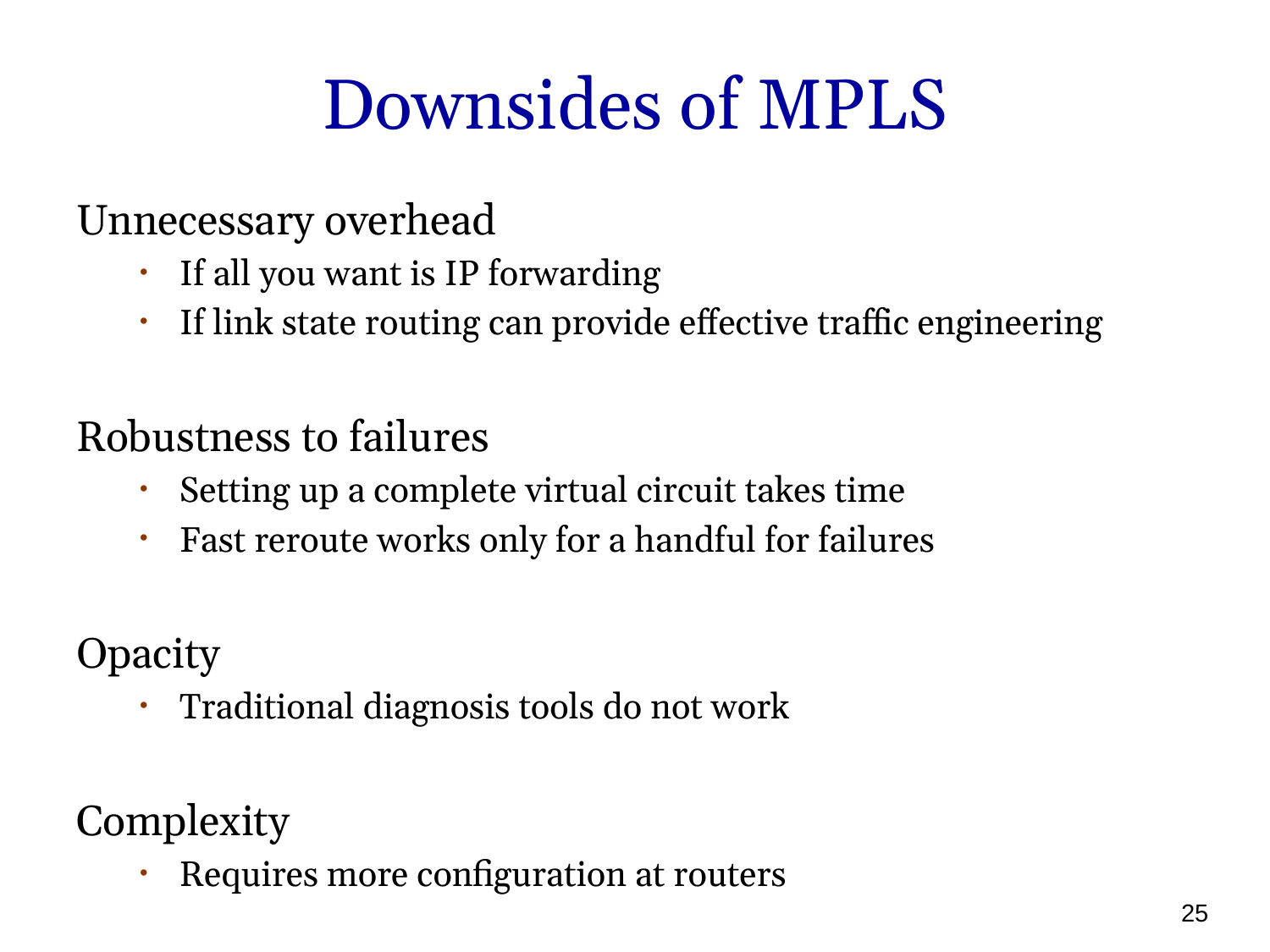

# Downsides of MPLS
Unnecessary overhead
If all you want is IP forwarding
If link state routing can provide effective traffic engineering

Robustness to failures
Setting up a complete virtual circuit takes time
Fast reroute works only for a handful for failures

Opacity
Traditional diagnosis tools do not work

Complexity
Requires more configuration at routers
25